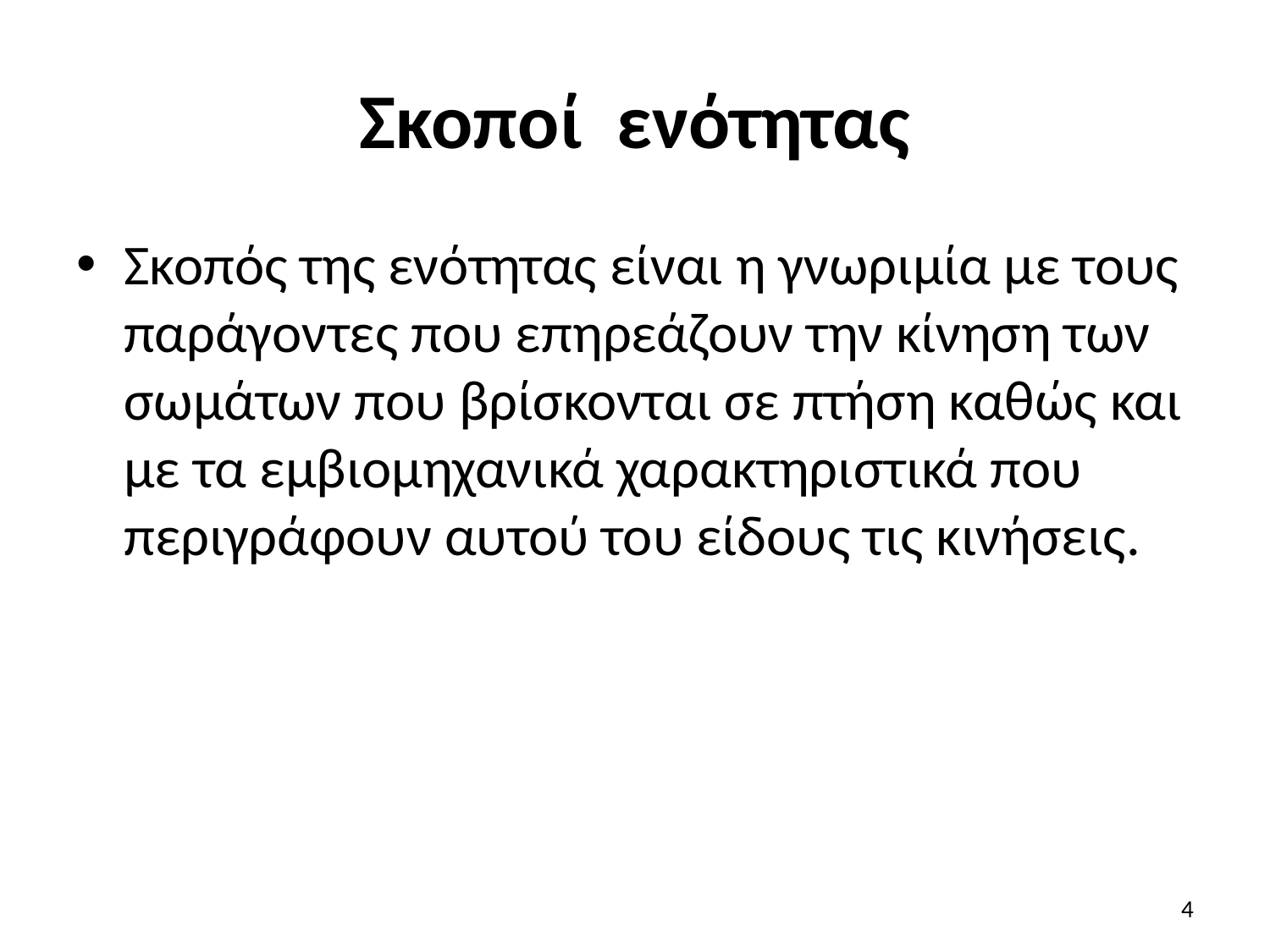

# Σκοποί  ενότητας
Σκοπός της ενότητας είναι η γνωριμία με τους παράγοντες που επηρεάζουν την κίνηση των σωμάτων που βρίσκονται σε πτήση καθώς και με τα εμβιομηχανικά χαρακτηριστικά που περιγράφουν αυτού του είδους τις κινήσεις.
4